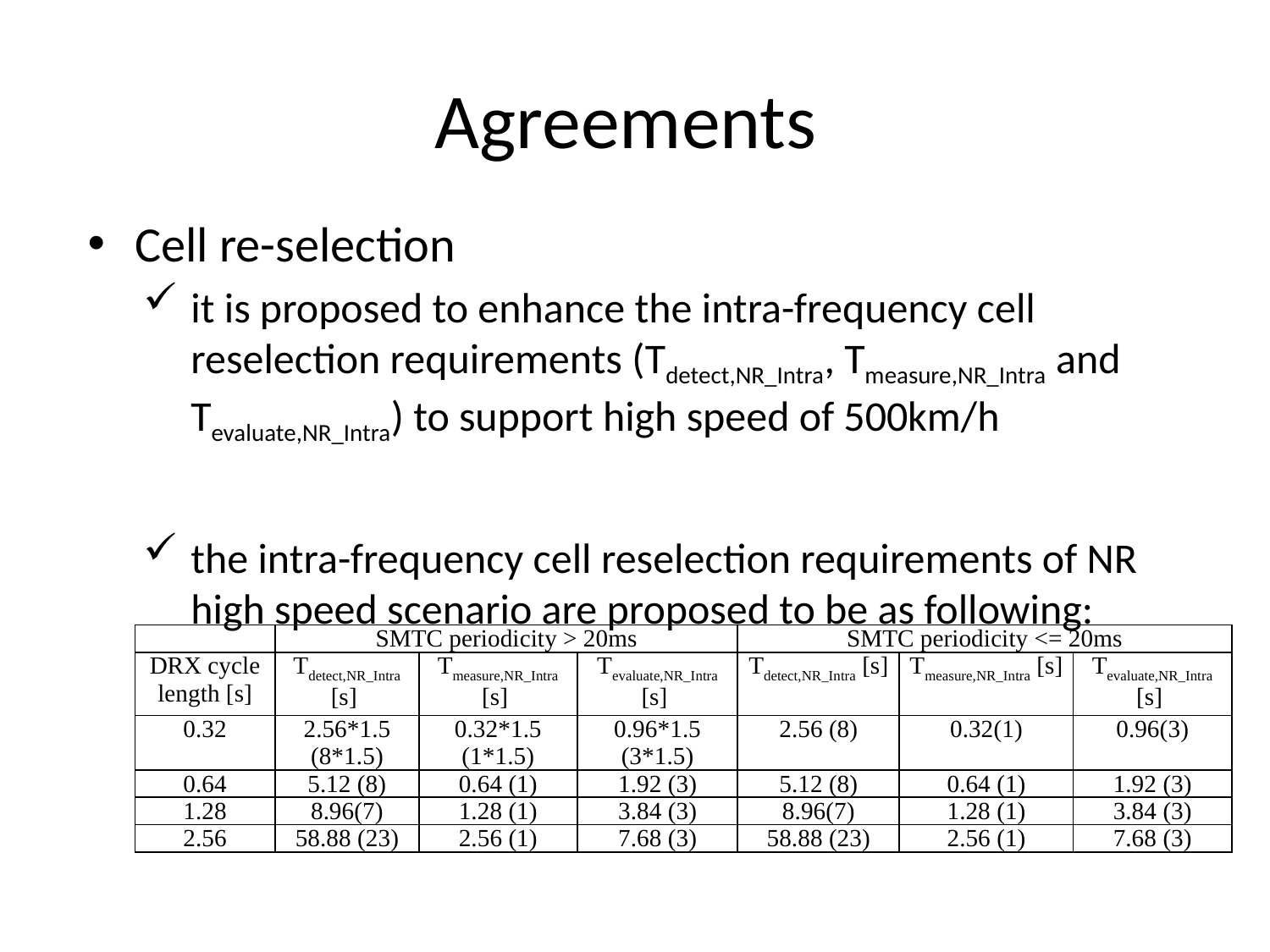

# Agreements
Cell re-selection
it is proposed to enhance the intra-frequency cell reselection requirements (Tdetect,NR_Intra, Tmeasure,NR_Intra and Tevaluate,NR_Intra) to support high speed of 500km/h

the intra-frequency cell reselection requirements of NR high speed scenario are proposed to be as following:

|  | SMTC periodicity > 20ms |  |  | SMTC periodicity <= 20ms |  |  |
| --- | --- | --- | --- | --- | --- | --- |
| DRX cycle length [s] | Tdetect,NR\_Intra [s] | Tmeasure,NR\_Intra [s] | Tevaluate,NR\_Intra [s] | Tdetect,NR\_Intra [s] | Tmeasure,NR\_Intra [s] | Tevaluate,NR\_Intra [s] |
| 0.32 | 2.56\*1.5 (8\*1.5) | 0.32\*1.5 (1\*1.5) | 0.96\*1.5 (3\*1.5) | 2.56 (8) | 0.32(1) | 0.96(3) |
| 0.64 | 5.12 (8) | 0.64 (1) | 1.92 (3) | 5.12 (8) | 0.64 (1) | 1.92 (3) |
| 1.28 | 8.96(7) | 1.28 (1) | 3.84 (3) | 8.96(7) | 1.28 (1) | 3.84 (3) |
| 2.56 | 58.88 (23) | 2.56 (1) | 7.68 (3) | 58.88 (23) | 2.56 (1) | 7.68 (3) |